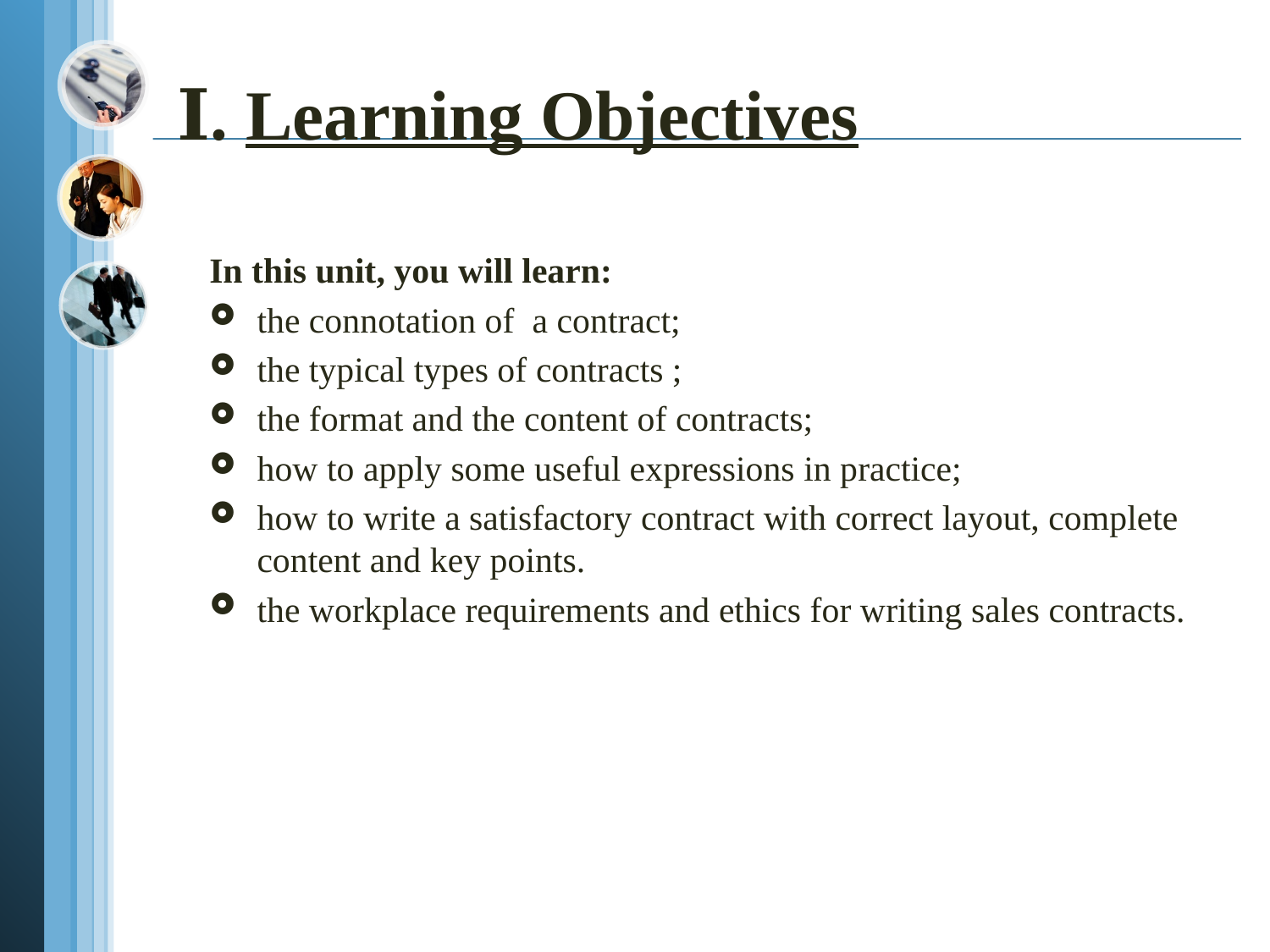

# Ⅰ. Learning Objectives
In this unit, you will learn:
the connotation of  a contract;
the typical types of contracts ;
the format and the content of contracts;
how to apply some useful expressions in practice;
how to write a satisfactory contract with correct layout, complete content and key points.
the workplace requirements and ethics for writing sales contracts.